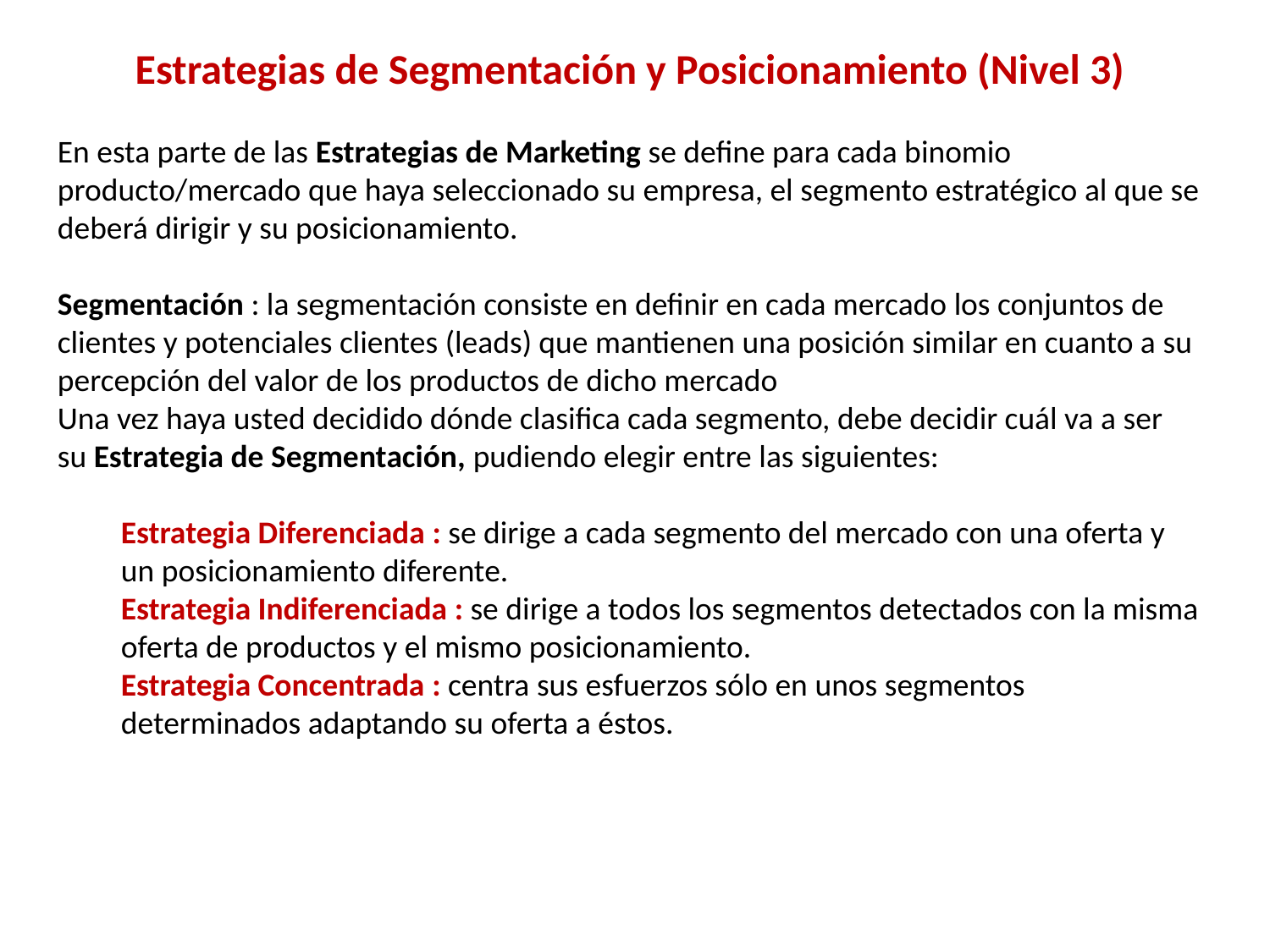

Estrategias de Segmentación y Posicionamiento (Nivel 3)

En esta parte de las Estrategias de Marketing se define para cada binomio producto/mercado que haya seleccionado su empresa, el segmento estratégico al que se deberá dirigir y su posicionamiento.

Segmentación : la segmentación consiste en definir en cada mercado los conjuntos de clientes y potenciales clientes (leads) que mantienen una posición similar en cuanto a su percepción del valor de los productos de dicho mercado
Una vez haya usted decidido dónde clasifica cada segmento, debe decidir cuál va a ser su Estrategia de Segmentación, pudiendo elegir entre las siguientes:

Estrategia Diferenciada : se dirige a cada segmento del mercado con una oferta y un posicionamiento diferente.
Estrategia Indiferenciada : se dirige a todos los segmentos detectados con la misma oferta de productos y el mismo posicionamiento.
Estrategia Concentrada : centra sus esfuerzos sólo en unos segmentos determinados adaptando su oferta a éstos.